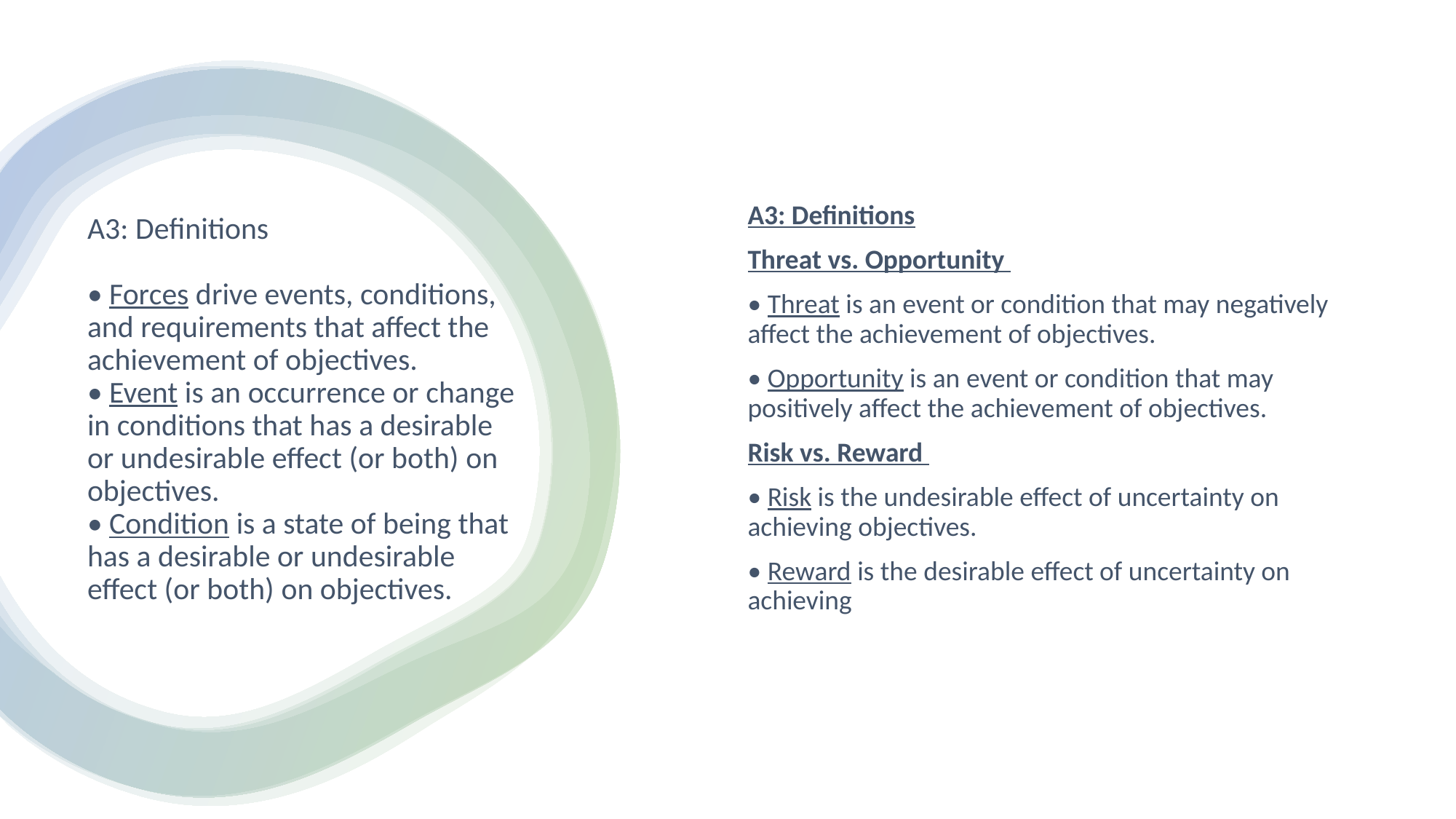

A3: Definitions
Threat vs. Opportunity
• Threat is an event or condition that may negatively affect the achievement of objectives.
• Opportunity is an event or condition that may positively affect the achievement of objectives.
Risk vs. Reward
• Risk is the undesirable effect of uncertainty on achieving objectives.
• Reward is the desirable effect of uncertainty on achieving
# A3: Definitions • Forces drive events, conditions, and requirements that affect the achievement of objectives. • Event is an occurrence or change in conditions that has a desirable or undesirable effect (or both) on objectives. • Condition is a state of being that has a desirable or undesirable effect (or both) on objectives.